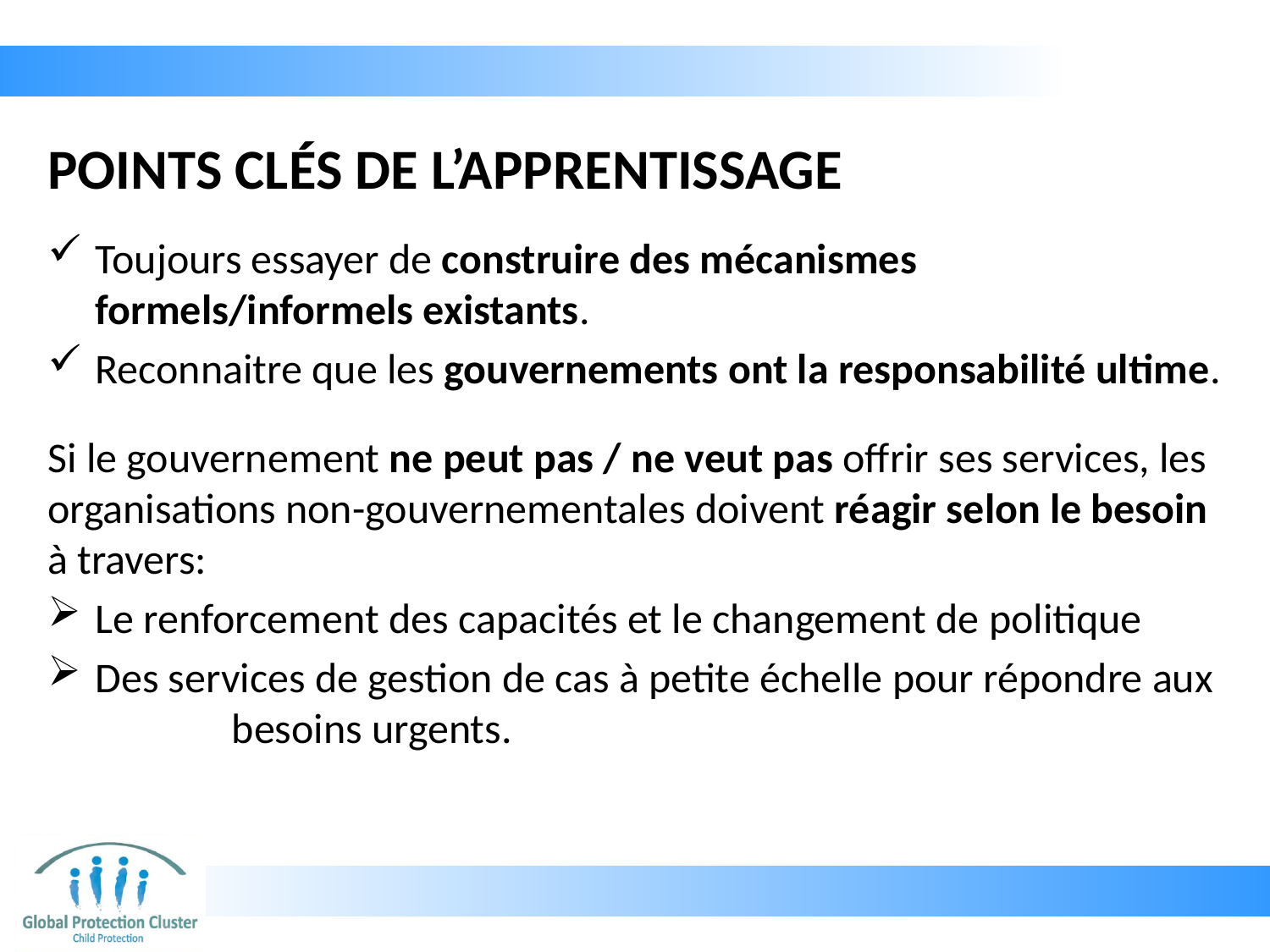

# POINTS CLÉS DE L’APPRENTISSAGE

Toujours essayer de construire des mécanismes formels/informels existants.
Reconnaitre que les gouvernements ont la responsabilité ultime.

Si le gouvernement ne peut pas / ne veut pas offrir ses services, les organisations non-gouvernementales doivent réagir selon le besoin à travers:
Le renforcement des capacités et le changement de politique
Des services de gestion de cas à petite échelle pour répondre aux 	 besoins urgents.